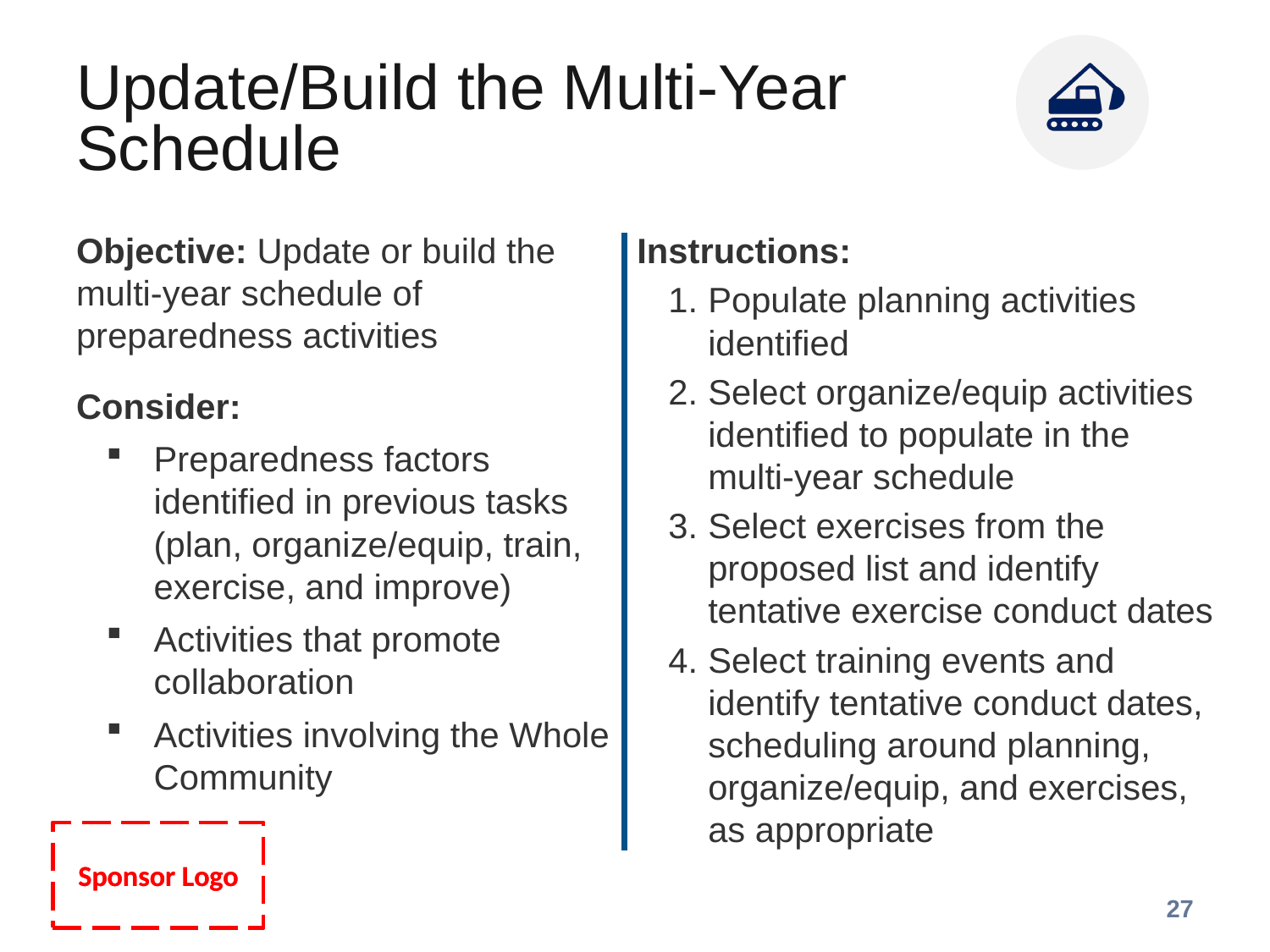

# Update/Build the Multi-Year Schedule

Objective: Update or build the multi-year schedule of preparedness activities
Consider:
Preparedness factors identified in previous tasks (plan, organize/equip, train, exercise, and improve)
Activities that promote collaboration
Activities involving the Whole Community
Instructions:
Populate planning activities identified
Select organize/equip activities identified to populate in the  multi-year schedule
Select exercises from the proposed list and identify tentative exercise conduct dates
Select training events and identify tentative conduct dates, scheduling around planning, organize/equip, and exercises, as appropriate
27